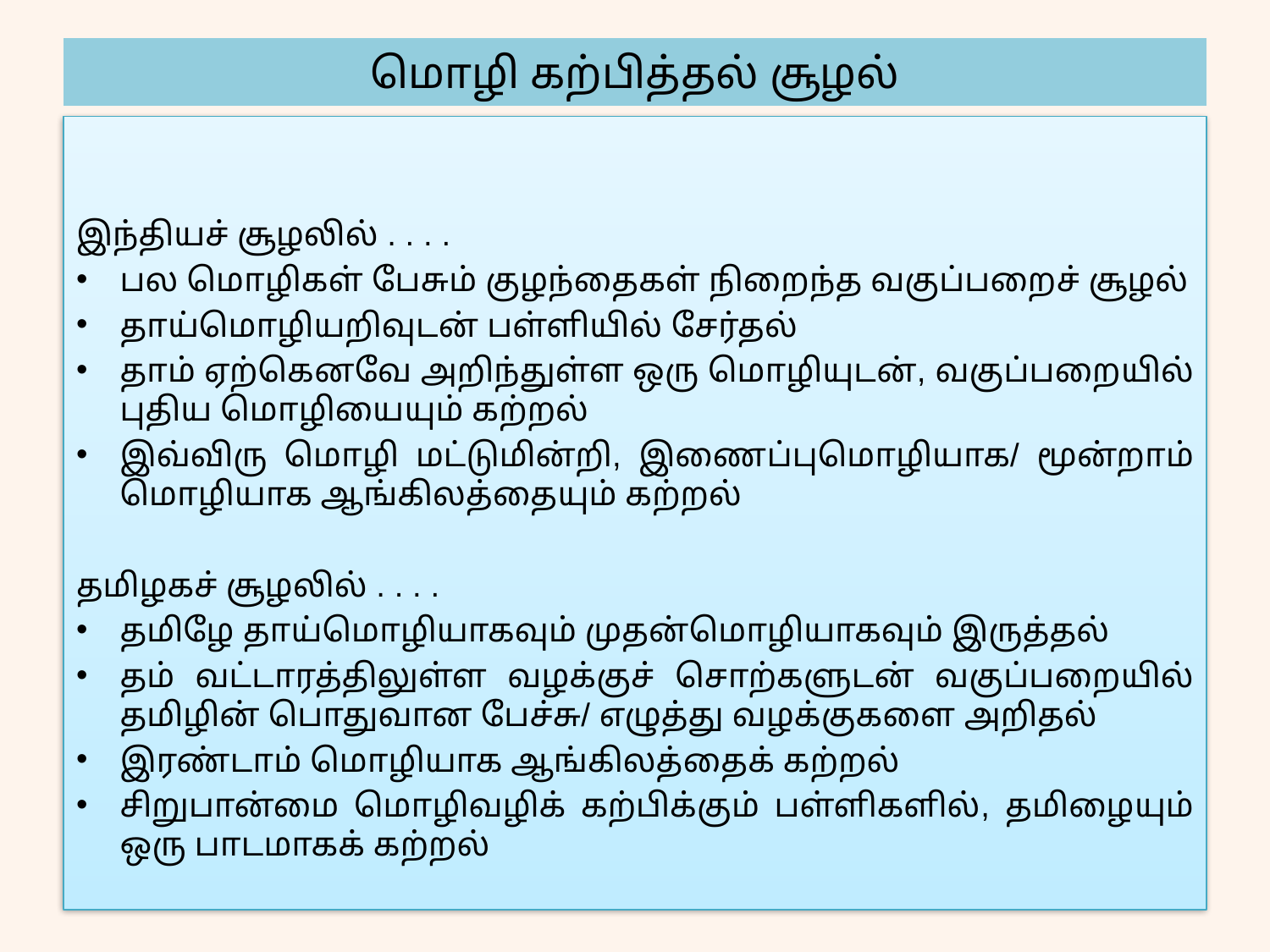

# மொழி கற்பித்தல் சூழல்

இந்தியச் சூழலில் . . . .
பல மொழிகள் பேசும் குழந்தைகள் நிறைந்த வகுப்பறைச் சூழல்
தாய்மொழியறிவுடன் பள்ளியில் சேர்தல்
தாம் ஏற்கெனவே அறிந்துள்ள ஒரு மொழியுடன், வகுப்பறையில் புதிய மொழியையும் கற்றல்
இவ்விரு மொழி மட்டுமின்றி, இணைப்புமொழியாக/ மூன்றாம் மொழியாக ஆங்கிலத்தையும் கற்றல்

தமிழகச் சூழலில் . . . .
தமிழே தாய்மொழியாகவும் முதன்மொழியாகவும் இருத்தல்
தம் வட்டாரத்திலுள்ள வழக்குச் சொற்களுடன் வகுப்பறையில் தமிழின் பொதுவான பேச்சு/ எழுத்து வழக்குகளை அறிதல்
இரண்டாம் மொழியாக ஆங்கிலத்தைக் கற்றல்
சிறுபான்மை மொழிவழிக் கற்பிக்கும் பள்ளிகளில், தமிழையும் ஒரு பாடமாகக் கற்றல்